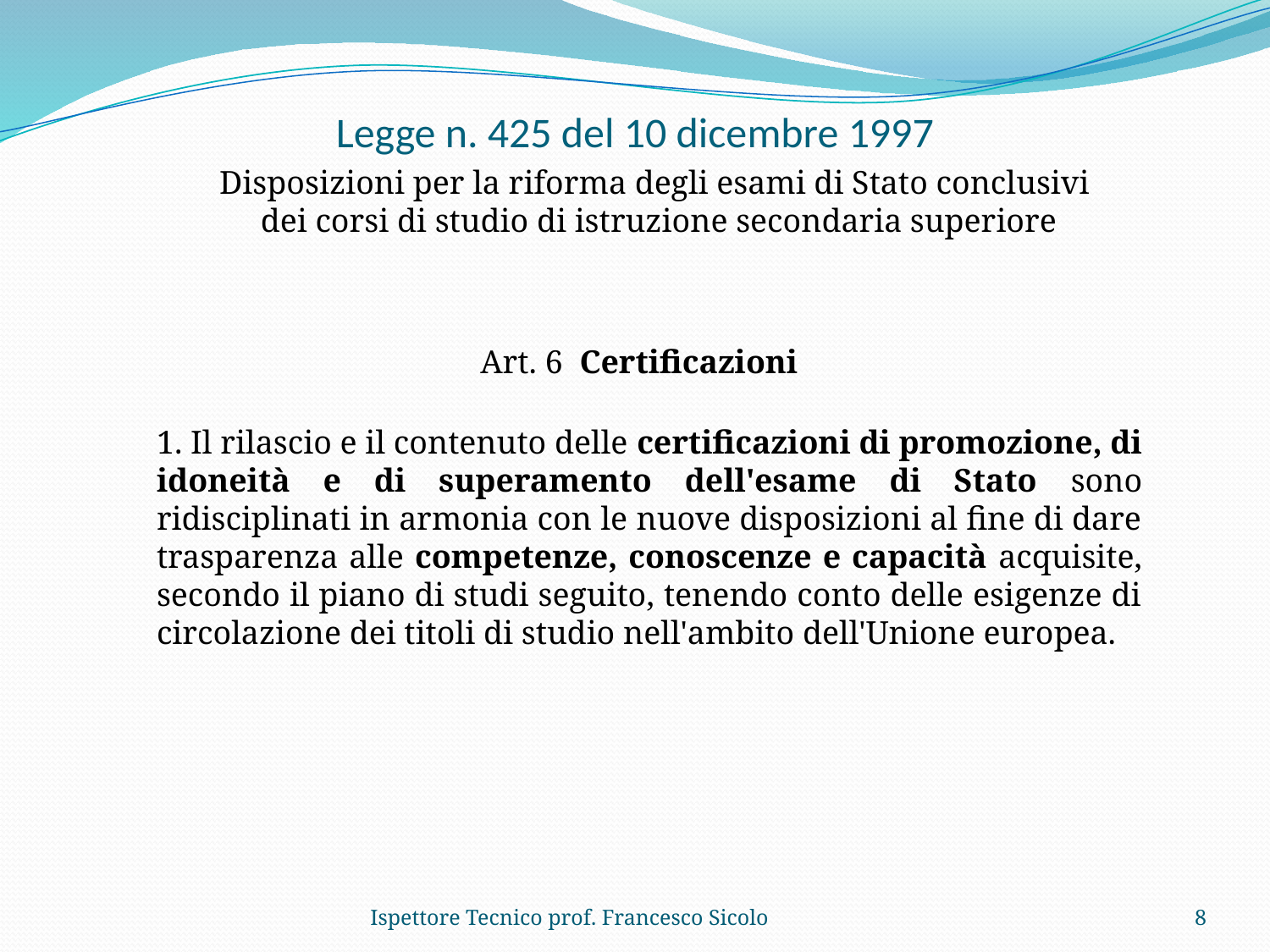

# Legge n. 425 del 10 dicembre 1997
Disposizioni per la riforma degli esami di Stato conclusivi  dei corsi di studio di istruzione secondaria superiore
Art. 6  Certificazioni
1. Il rilascio e il contenuto delle certificazioni di promozione, di idoneità e di superamento dell'esame di Stato sono ridisciplinati in armonia con le nuove disposizioni al fine di dare trasparenza alle competenze, conoscenze e capacità acquisite, secondo il piano di studi seguito, tenendo conto delle esigenze di circolazione dei titoli di studio nell'ambito dell'Unione europea.
Ispettore Tecnico prof. Francesco Sicolo
8